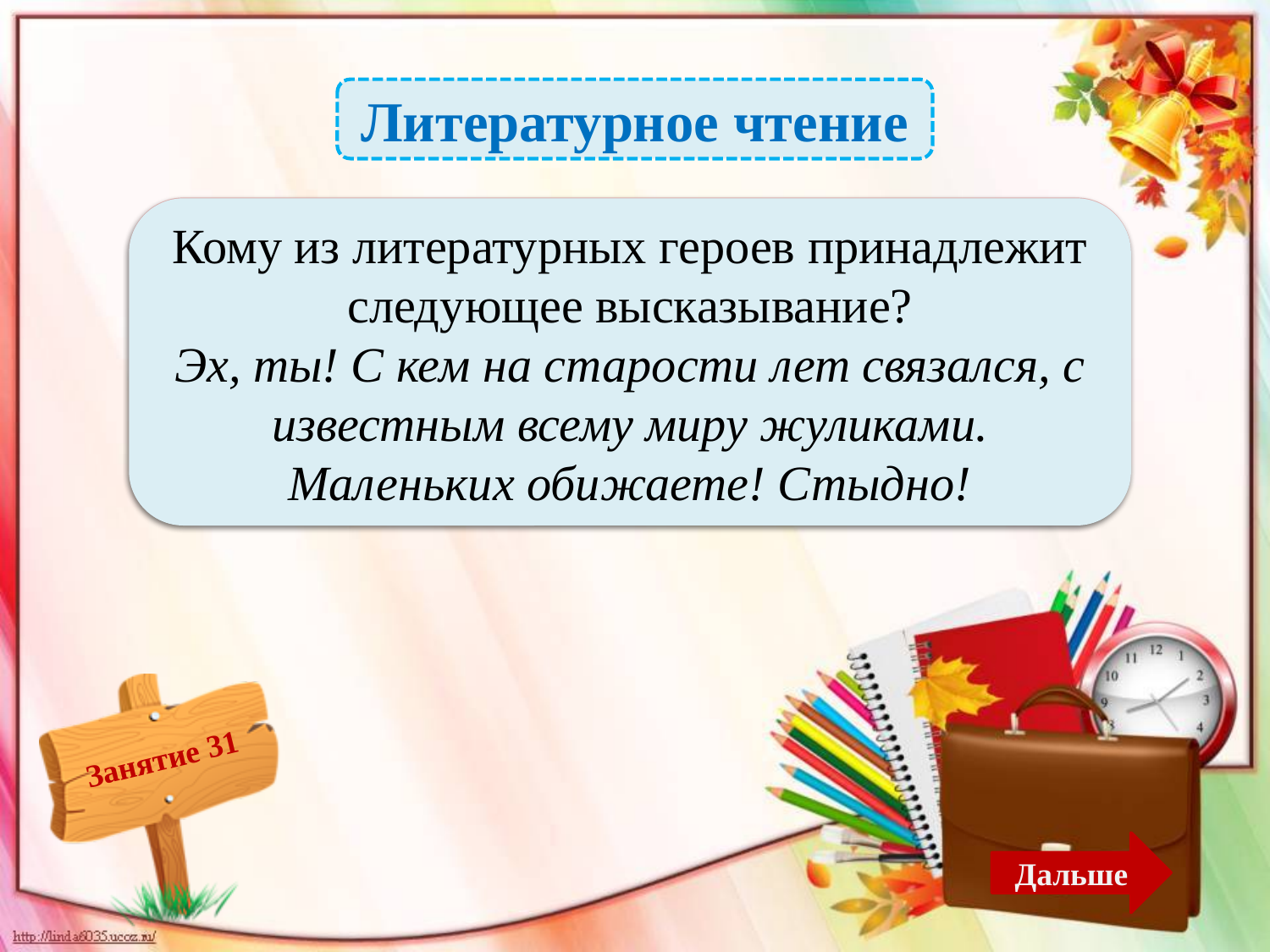

Литературное чтение
 Папа Карло говорит эти слова
Карабасу-Барабасу – 2б.
Кому из литературных героев принадлежит следующее высказывание?
Эх, ты! С кем на старости лет связался, с известным всему миру жуликами. Маленьких обижаете! Стыдно!

Дальше